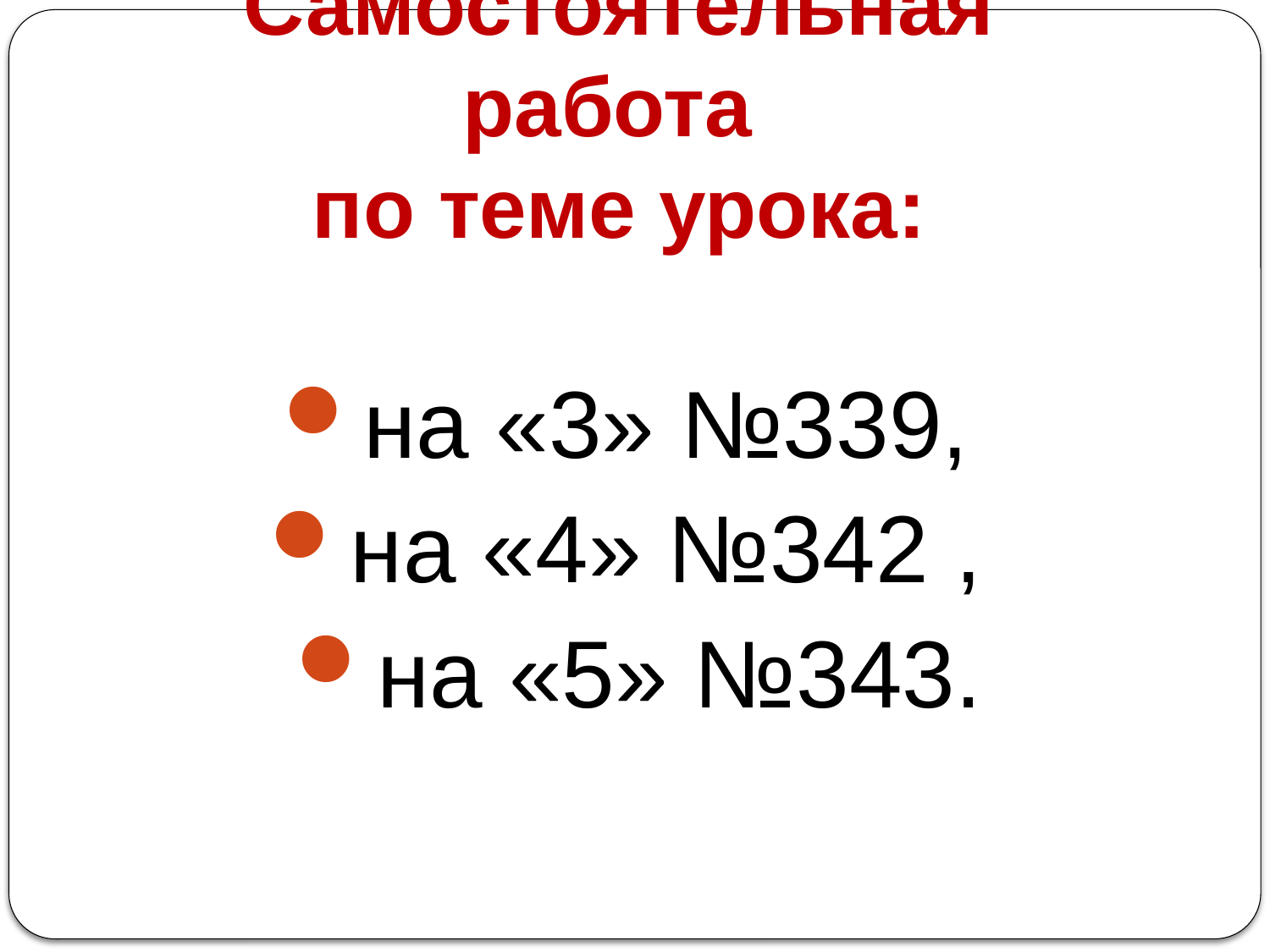

# Самостоятельная работа по теме урока:
на «3» №339,
на «4» №342 ,
на «5» №343.